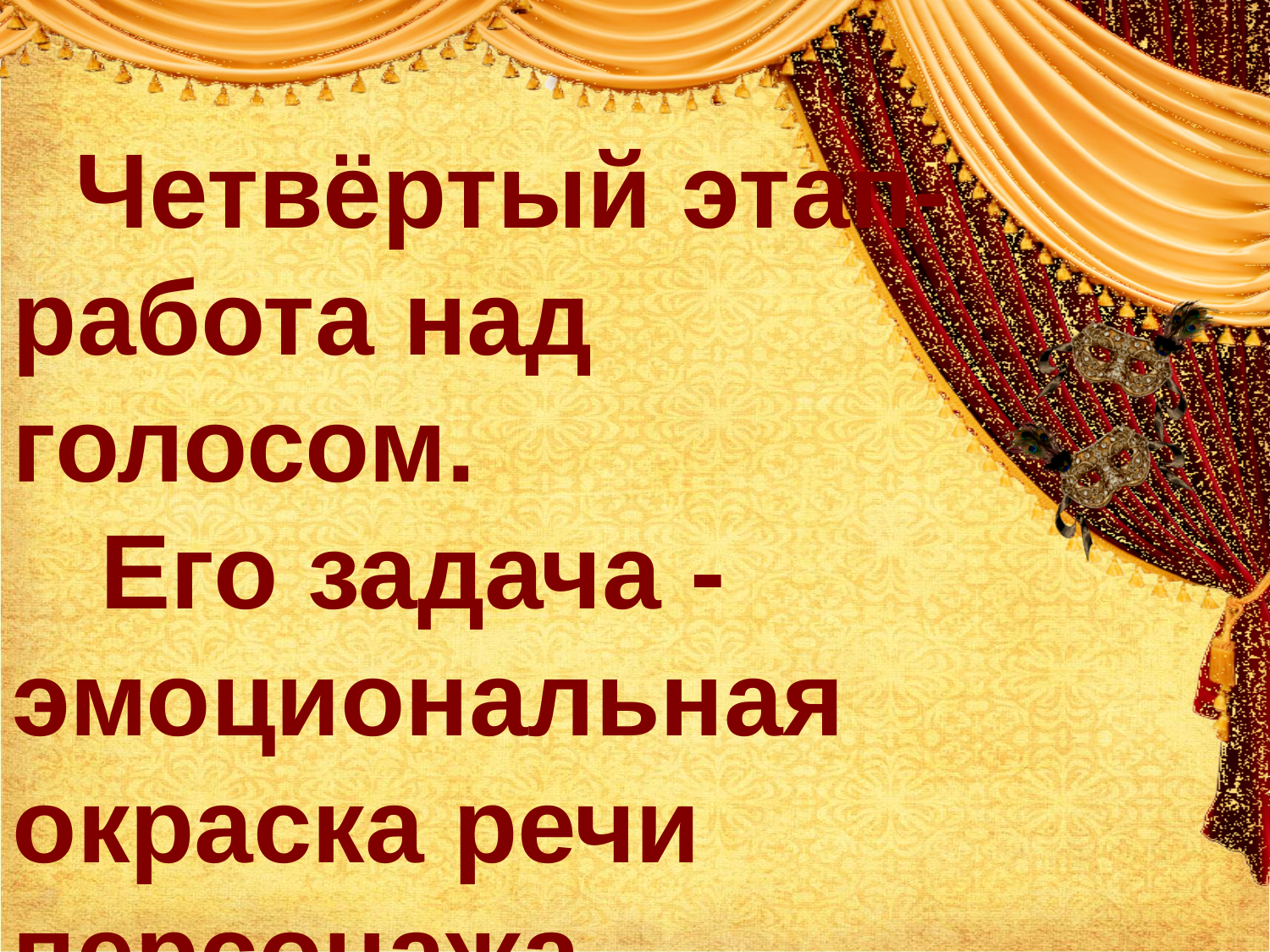

Четвёртый этап-работа над голосом.  
   Его задача -эмоциональная окраска речи персонажа.